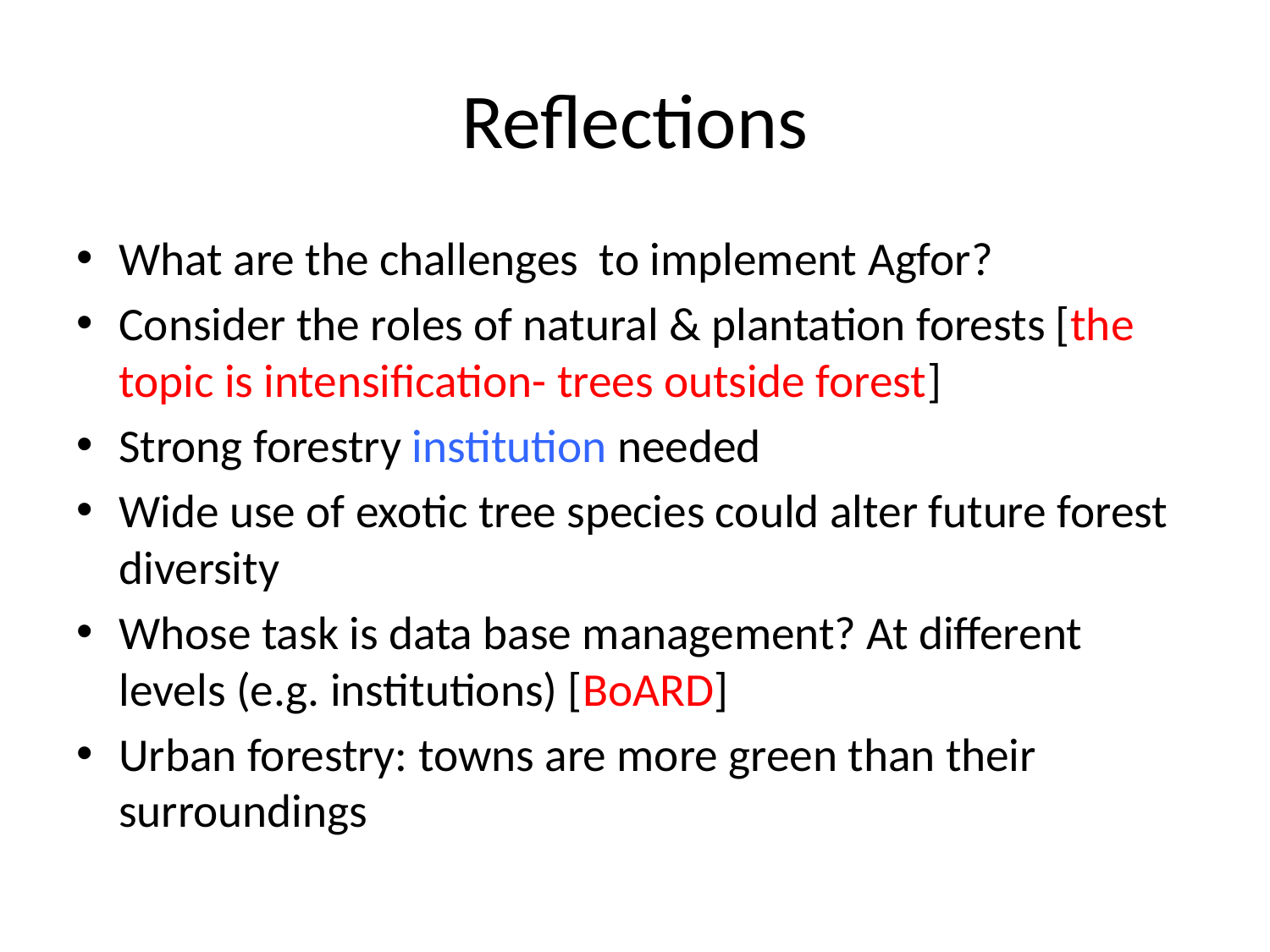

# Reflections
What are the challenges  to implement Agfor?
Consider the roles of natural & plantation forests [the topic is intensification- trees outside forest]
Strong forestry institution needed
Wide use of exotic tree species could alter future forest diversity
Whose task is data base management? At different levels (e.g. institutions) [BoARD]
Urban forestry: towns are more green than their surroundings